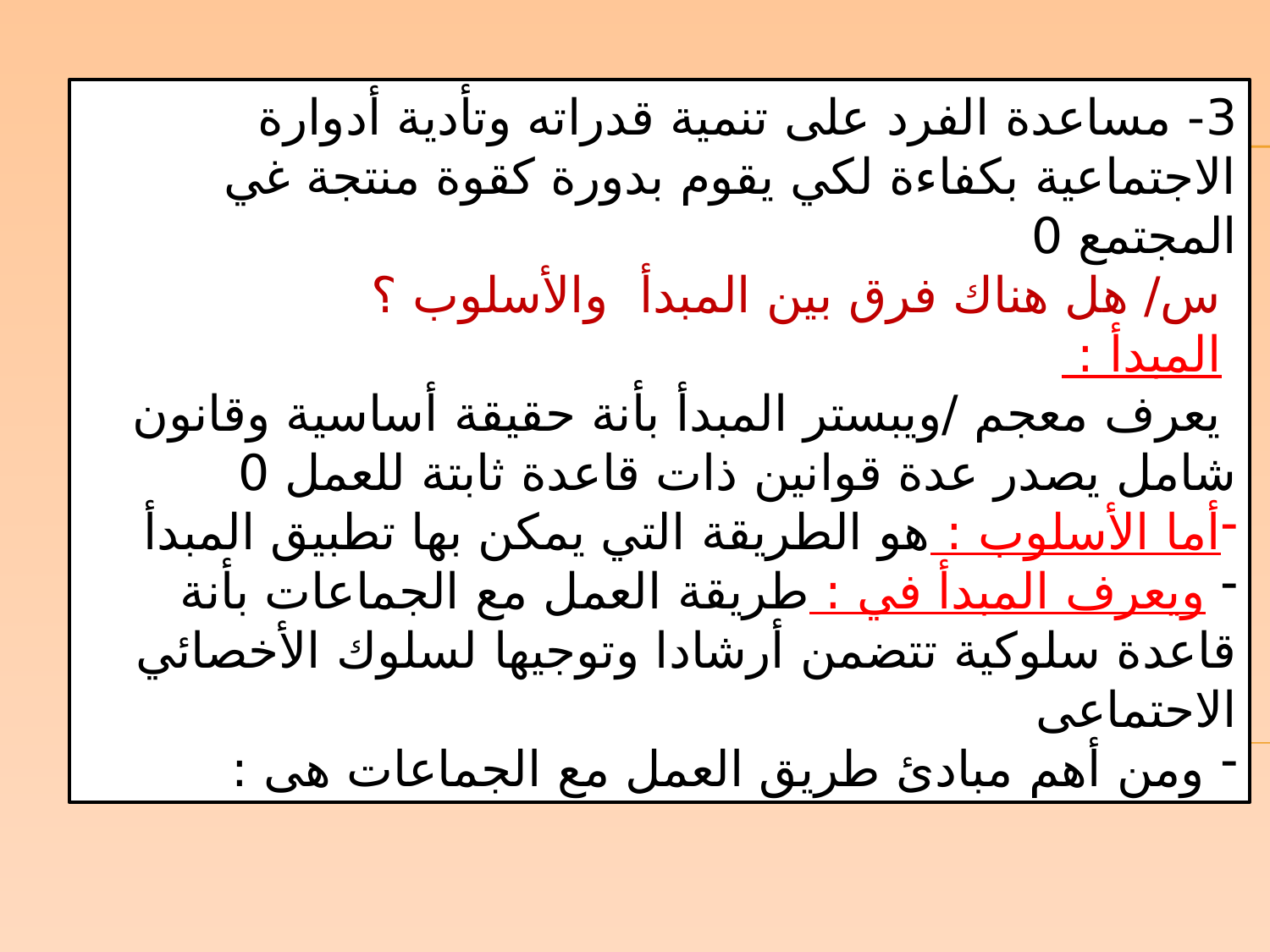

3- مساعدة الفرد على تنمية قدراته وتأدية أدوارة الاجتماعية بكفاءة لكي يقوم بدورة كقوة منتجة غي المجتمع 0
 س/ هل هناك فرق بين المبدأ  والأسلوب ؟
 المبدأ :
 يعرف معجم /ويبستر المبدأ بأنة حقيقة أساسية وقانون شامل يصدر عدة قوانين ذات قاعدة ثابتة للعمل 0
أما الأسلوب : هو الطريقة التي يمكن بها تطبيق المبدأ
 ويعرف المبدأ في : طريقة العمل مع الجماعات بأنة قاعدة سلوكية تتضمن أرشادا وتوجيها لسلوك الأخصائي الاحتماعى
 ومن أهم مبادئ طريق العمل مع الجماعات هى :